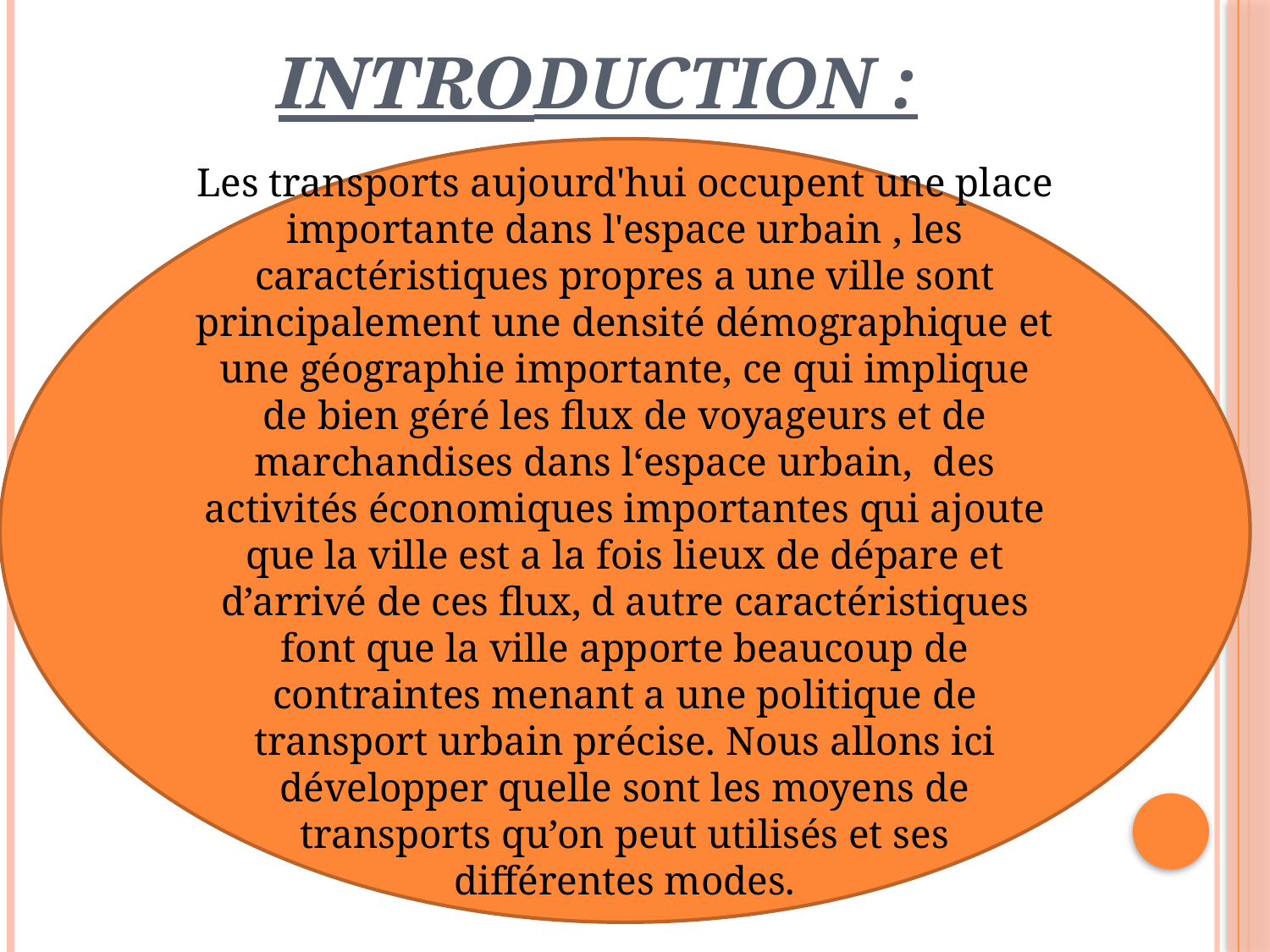

# Introduction :
Les transports aujourd'hui occupent une place importante dans l'espace urbain , les caractéristiques propres a une ville sont principalement une densité démographique et une géographie importante, ce qui implique de bien géré les flux de voyageurs et de marchandises dans l‘espace urbain,  des activités économiques importantes qui ajoute que la ville est a la fois lieux de dépare et d’arrivé de ces flux, d autre caractéristiques font que la ville apporte beaucoup de contraintes menant a une politique de transport urbain précise. Nous allons ici développer quelle sont les moyens de transports qu’on peut utilisés et ses différentes modes.